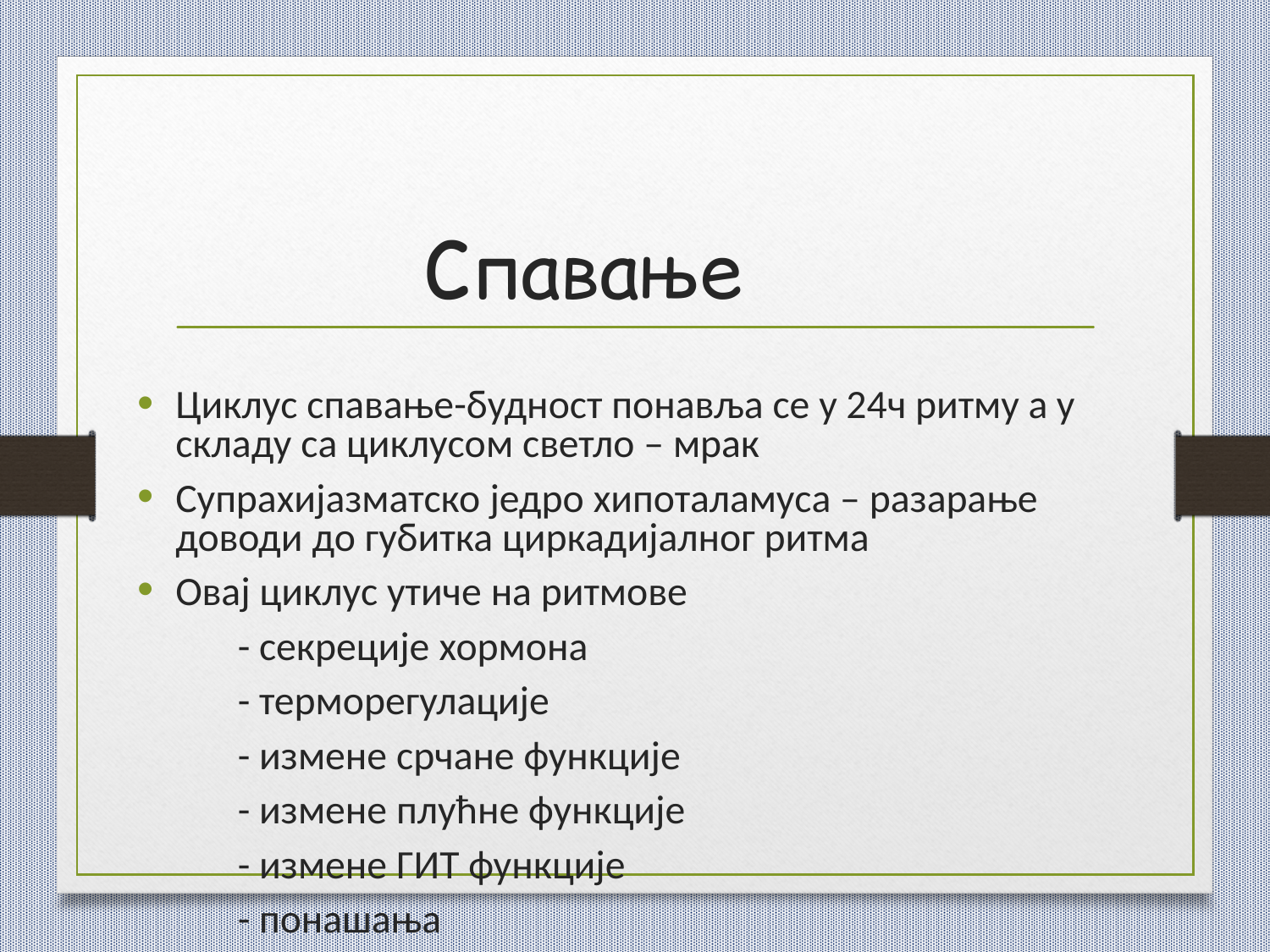

# Спавање

Циклус спавање-будност понавља се у 24ч ритму а у складу са циклусом светло – мрак
Супрахијазматско једро хипоталамуса – разарање доводи до губитка циркадијалног ритма
Овај циклус утиче на ритмове
           - секреције хормона
           - терморегулације
           - измене срчане функције
           - измене плућне функције
           - измене ГИТ функције
           - понашања